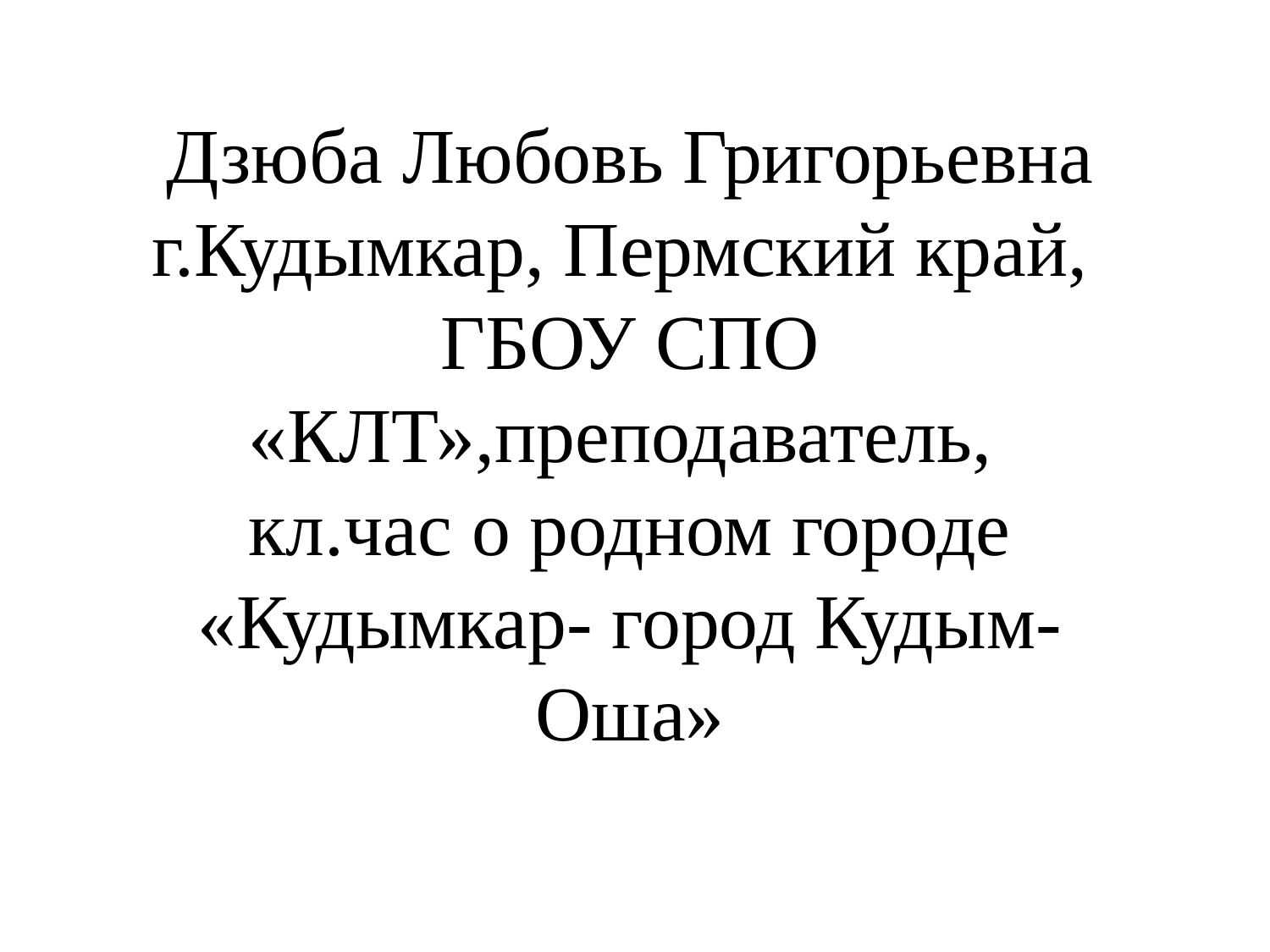

# Дзюба Любовь Григорьевна г.Кудымкар, Пермский край, ГБОУ СПО «КЛТ»,преподаватель, кл.час о родном городе «Кудымкар- город Кудым-Оша»